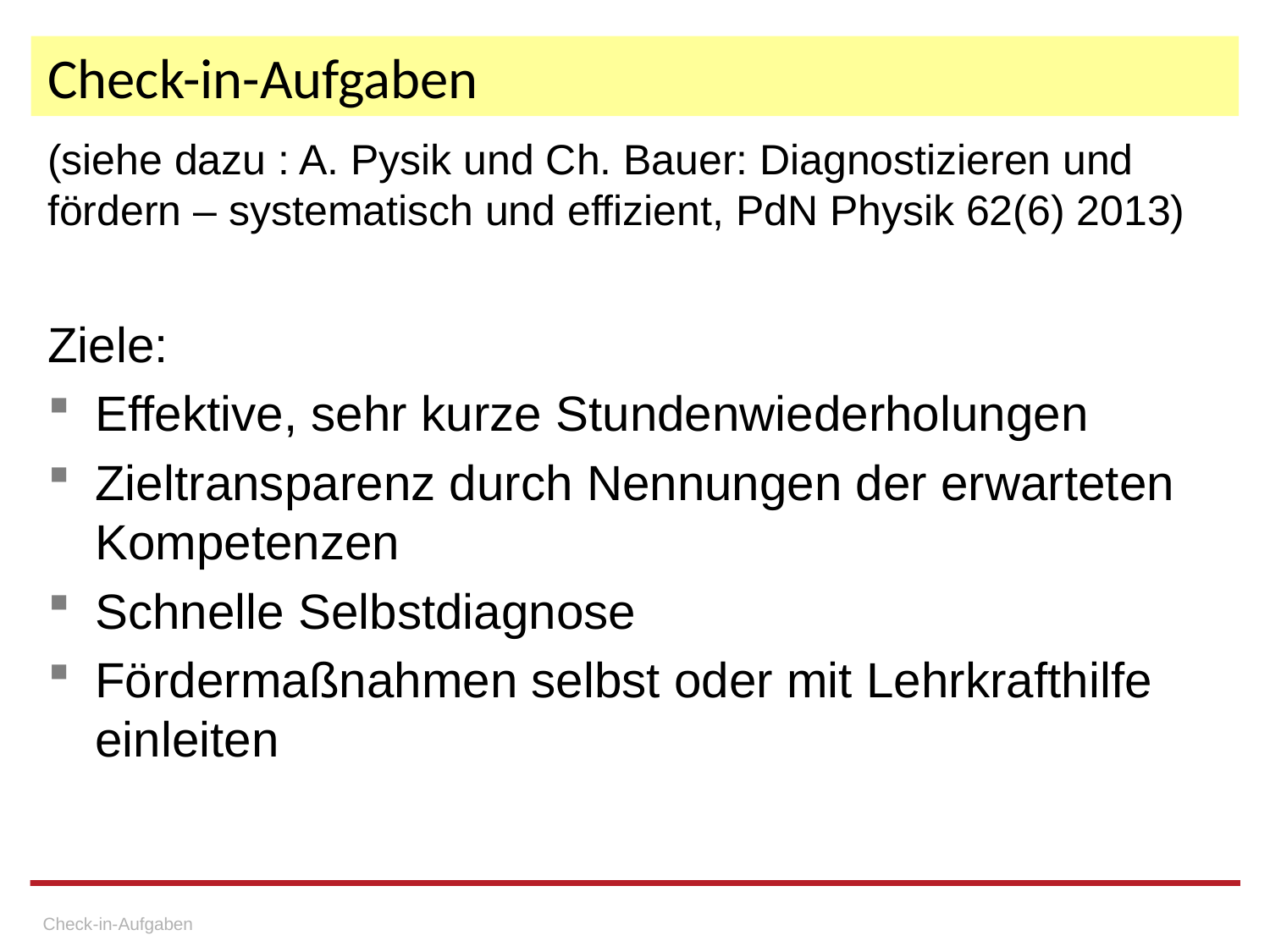

# Check-in-Aufgaben
(siehe dazu : A. Pysik und Ch. Bauer: Diagnostizieren und fördern – systematisch und effizient, PdN Physik 62(6) 2013)

Ziele:
Effektive, sehr kurze Stundenwiederholungen
Zieltransparenz durch Nennungen der erwarteten Kompetenzen
Schnelle Selbstdiagnose
Fördermaßnahmen selbst oder mit Lehrkrafthilfe einleiten

Check-in-Aufgaben